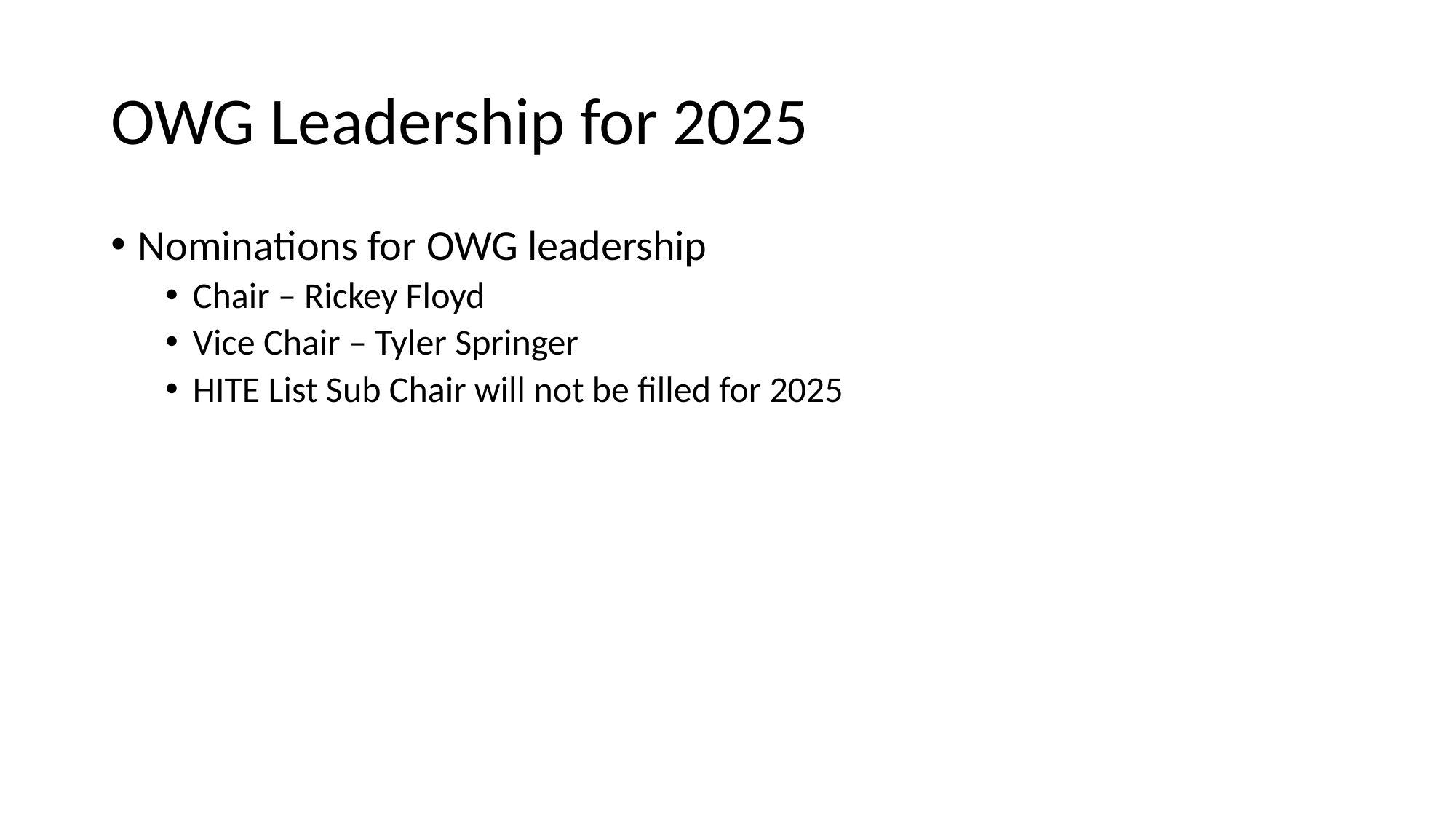

# OWG Leadership for 2025
Nominations for OWG leadership
Chair – Rickey Floyd
Vice Chair – Tyler Springer
HITE List Sub Chair will not be filled for 2025